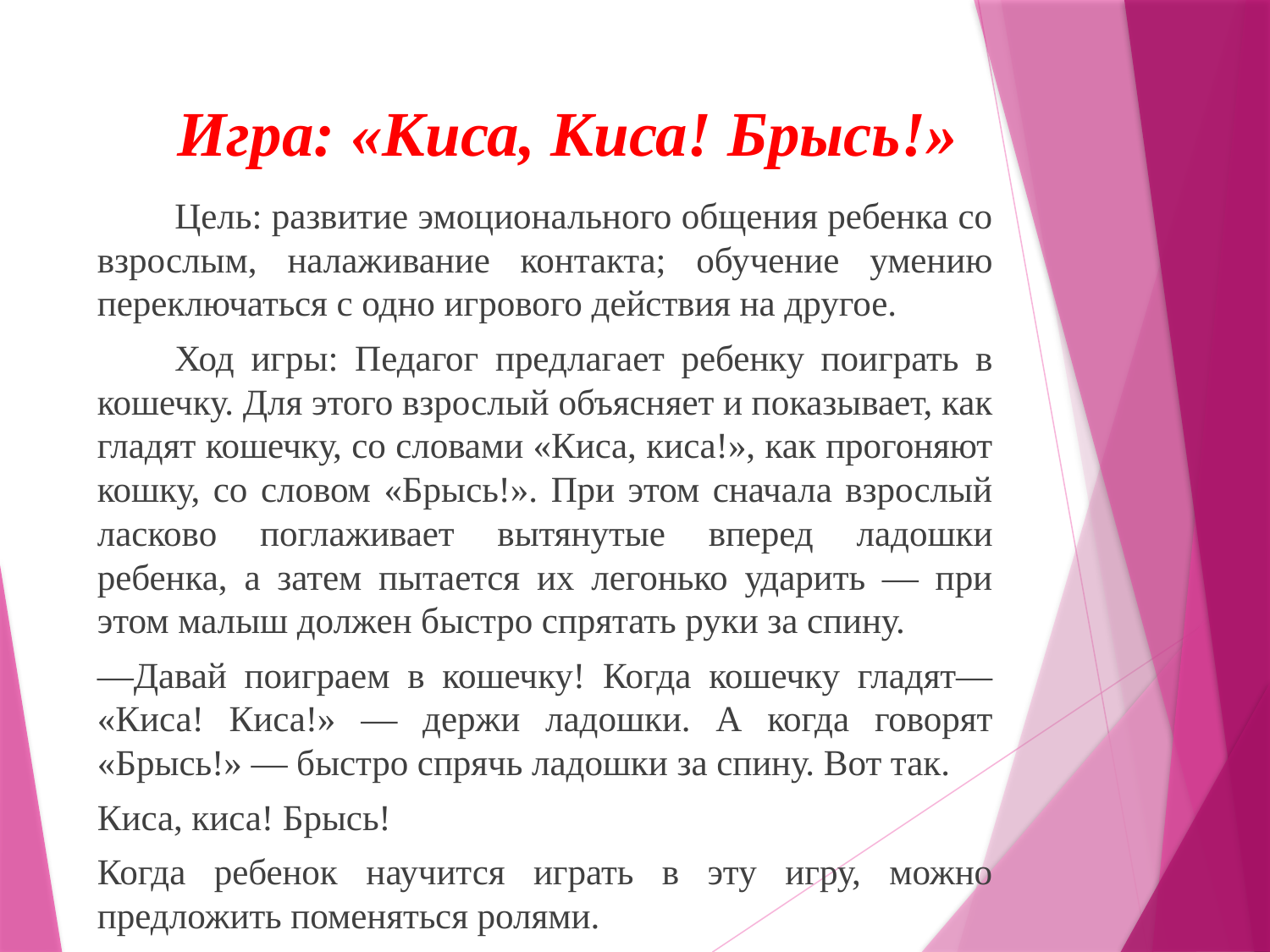

# Игра: «Киса, Киса! Брысь!»
	Цель: развитие эмоционального общения ребенка со взрослым, налаживание контакта; обучение умению переключаться с одно игрового действия на другое.
	Ход игры: Педагог предлагает ребенку поиграть в кошечку. Для этого взрослый объясняет и показывает, как гладят кошечку, со словами «Киса, киса!», как прогоняют кошку, со словом «Брысь!». При этом сначала взрослый ласково поглаживает вытянутые вперед ладошки ребенка, а затем пытается их легонько ударить — при этом малыш должен быстро спрятать руки за спину.
—Давай поиграем в кошечку! Когда кошечку гладят— «Киса! Киса!» — держи ладошки. А когда говорят «Брысь!» — быстро спрячь ладошки за спину. Вот так.
Киса, киса! Брысь!
Когда ребенок научится играть в эту игру, можно предложить поменяться ролями.